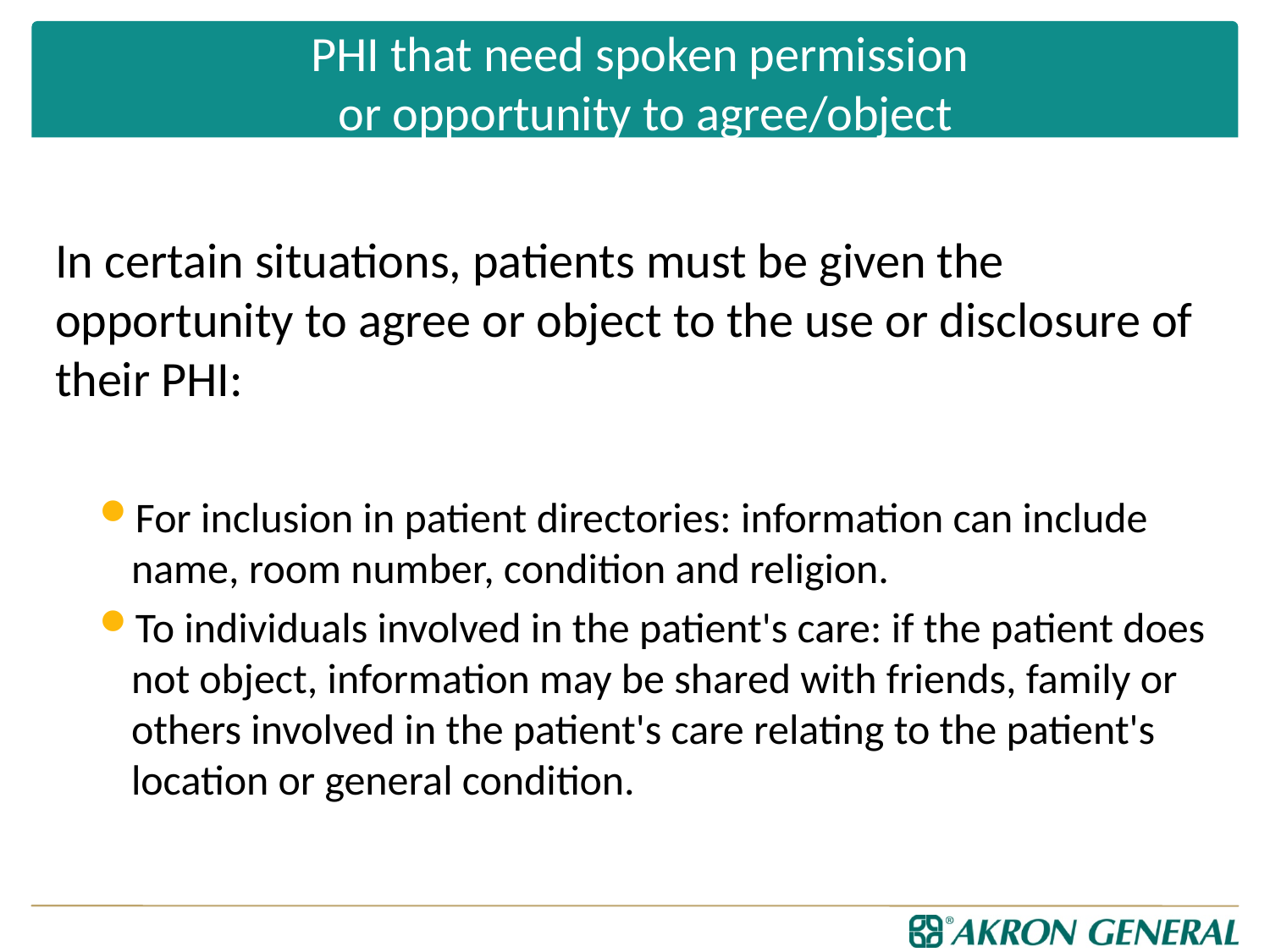

# PHI that need spoken permission or opportunity to agree/object
In certain situations, patients must be given the opportunity to agree or object to the use or disclosure of their PHI:

For inclusion in patient directories: information can include name, room number, condition and religion.
To individuals involved in the patient's care: if the patient does not object, information may be shared with friends, family or others involved in the patient's care relating to the patient's location or general condition.